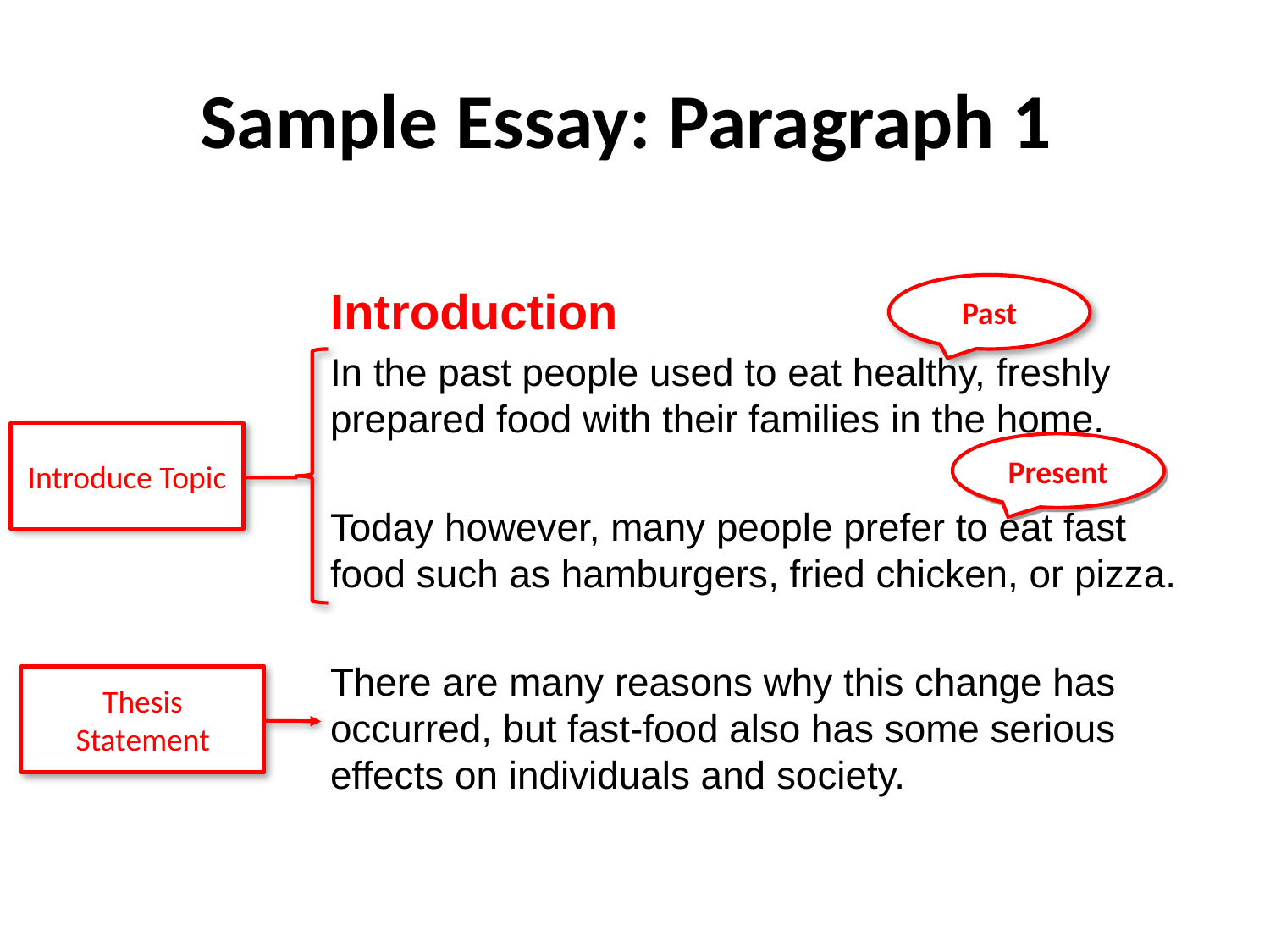

# Sample Essay: Paragraph 1
Introduction
In the past people used to eat healthy, freshly prepared food with their families in the home.

Today however, many people prefer to eat fast food such as hamburgers, fried chicken, or pizza.

There are many reasons why this change has occurred, but fast-food also has some serious effects on individuals and society.

Past

Introduce Topic
Present
Thesis Statement